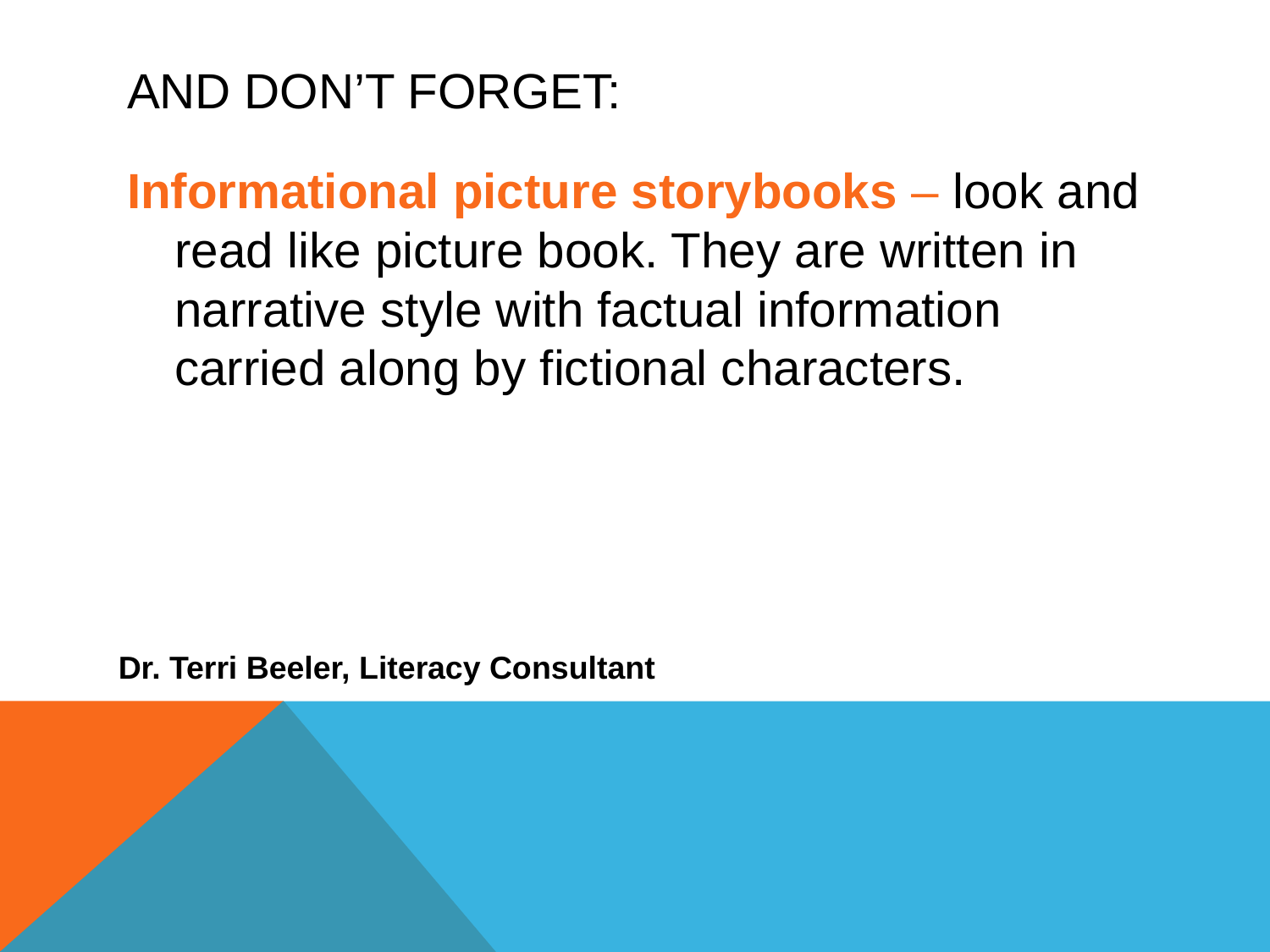

# And don’t forget:
Informational picture storybooks – look and read like picture book. They are written in narrative style with factual information carried along by fictional characters.

Dr. Terri Beeler, Literacy Consultant